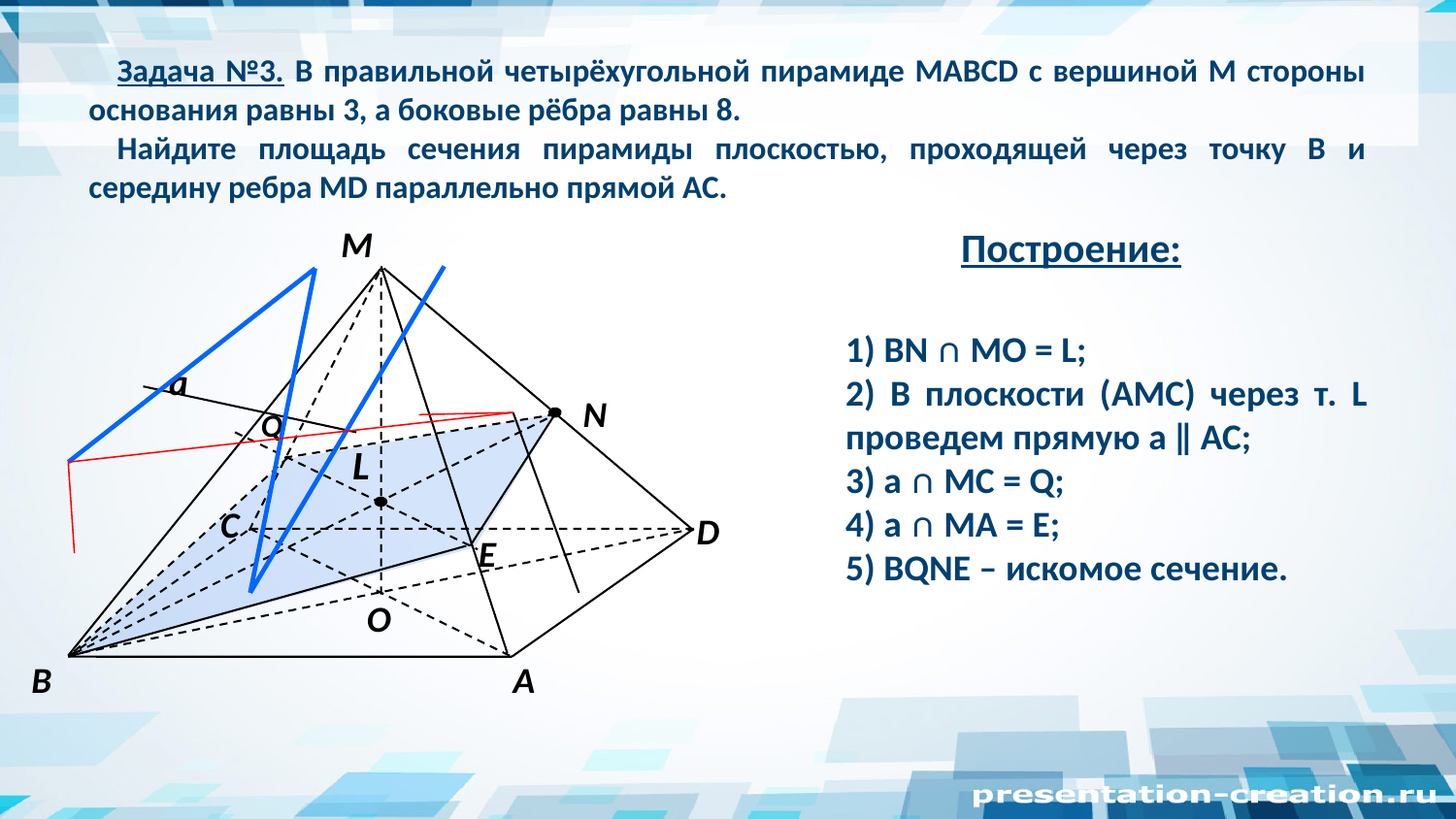

Задача №3. В правильной четырёхугольной пирамиде MABCD с вершиной M стороны основания равны 3, а боковые рёбра равны 8.
Найдите площадь сечения пирамиды плоскостью, проходящей через точку B и середину ребра MD параллельно прямой AC.
M
Построение:

1) BN ∩ MO = L;
2) В плоскости (AMC) через т. L проведем прямую a ‖ AC;
3) a ∩ MC = Q;
4) a ∩ MA = E;
5) BQNE – искомое сечение.
a
N
Q

L

С

D
E

О
В
А